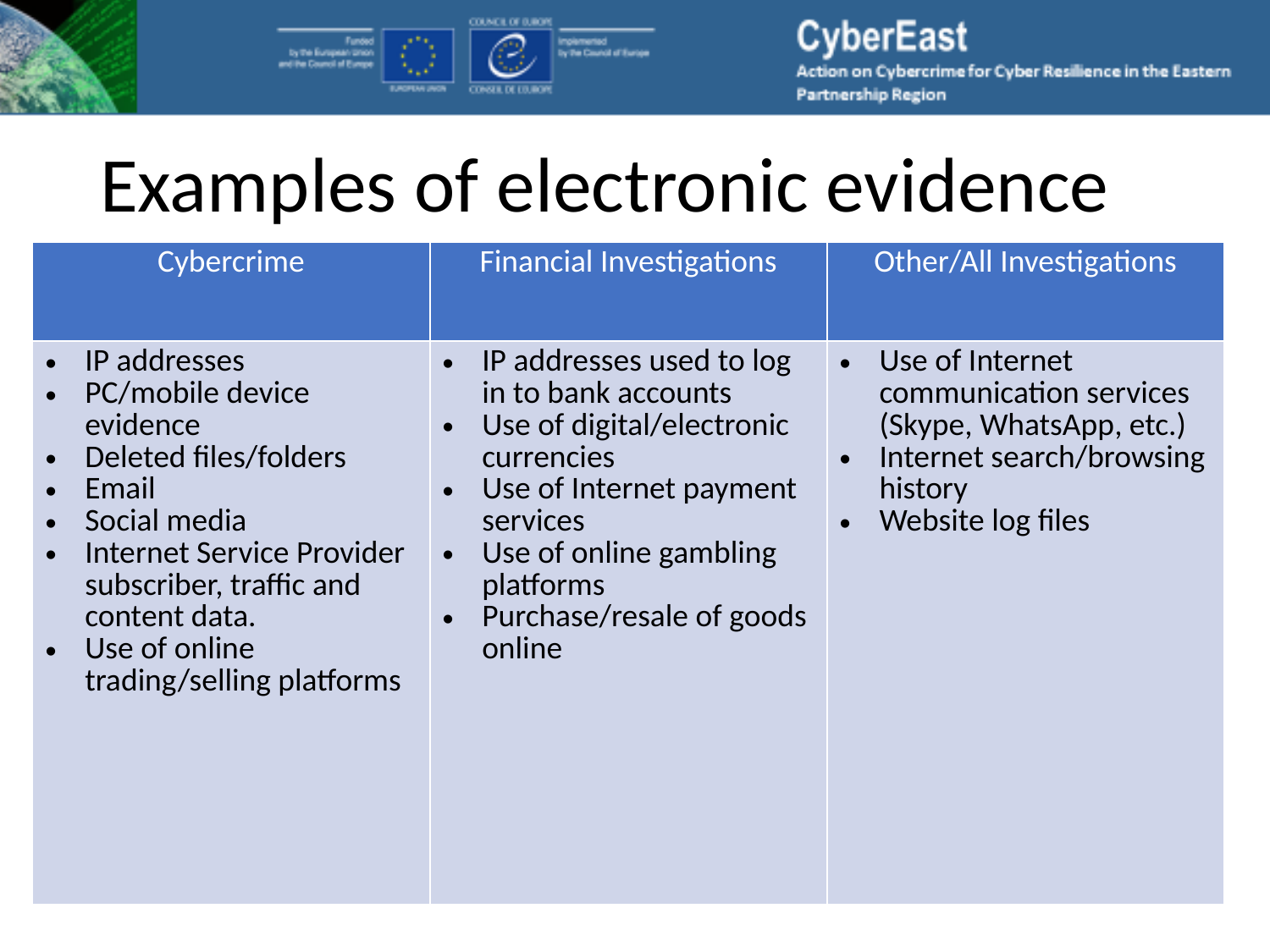

# Examples of electronic evidence
| Cybercrime | Financial Investigations | Other/All Investigations |
| --- | --- | --- |
| IP addresses PC/mobile device evidence Deleted files/folders Email Social media Internet Service Provider subscriber, traffic and content data. Use of online trading/selling platforms | IP addresses used to log in to bank accounts Use of digital/electronic currencies Use of Internet payment services Use of online gambling platforms Purchase/resale of goods online | Use of Internet communication services (Skype, WhatsApp, etc.) Internet search/browsing history Website log files |